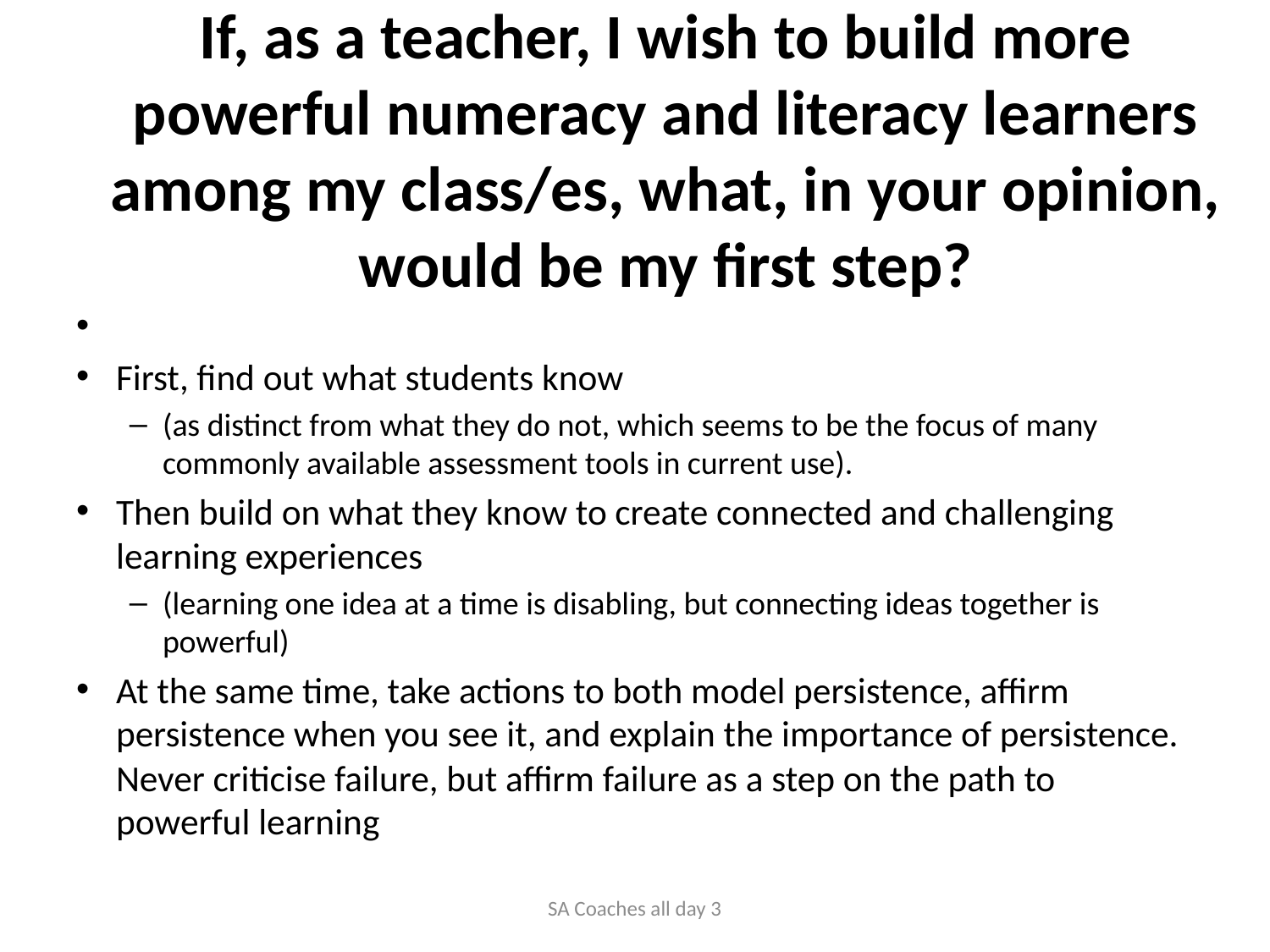

# If, as a teacher, I wish to build more powerful numeracy and literacy learners among my class/es, what, in your opinion, would be my first step?

First, find out what students know
(as distinct from what they do not, which seems to be the focus of many commonly available assessment tools in current use).
Then build on what they know to create connected and challenging learning experiences
(learning one idea at a time is disabling, but connecting ideas together is powerful)
At the same time, take actions to both model persistence, affirm persistence when you see it, and explain the importance of persistence. Never criticise failure, but affirm failure as a step on the path to powerful learning

SA Coaches all day 3